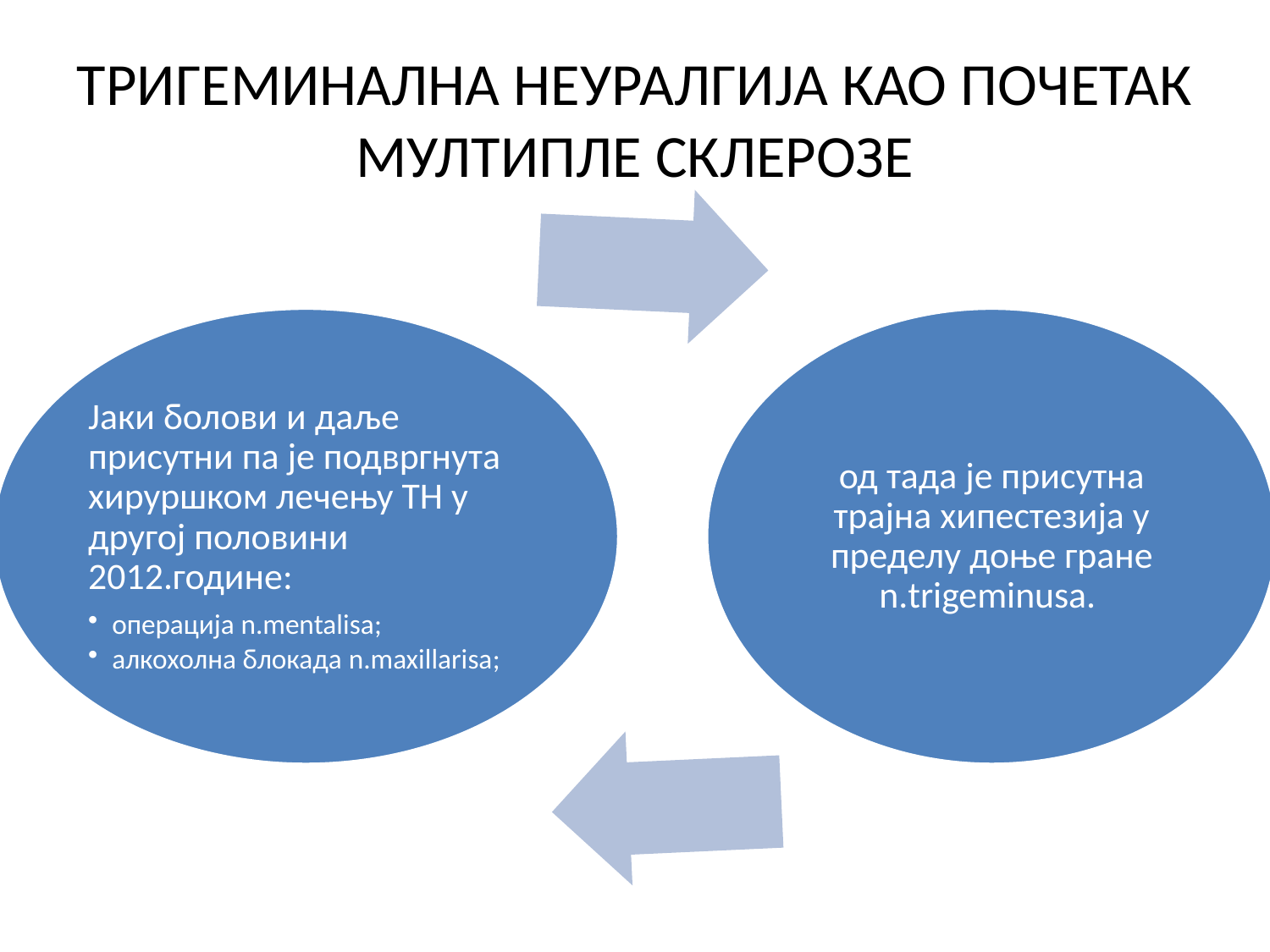

# ТРИГЕМИНАЛНА НЕУРАЛГИЈА КАО ПОЧЕТАК МУЛТИПЛЕ СКЛЕРОЗЕ
Јаки болови и даље присутни па је подвргнута хируршком лечењу ТН у другој половини  2012.године:
операција n.mentalisa;
алкохолна блокада n.maxillarisa;

од тада је присутна трајна хипестезија у пределу доње гране n.trigeminusa.